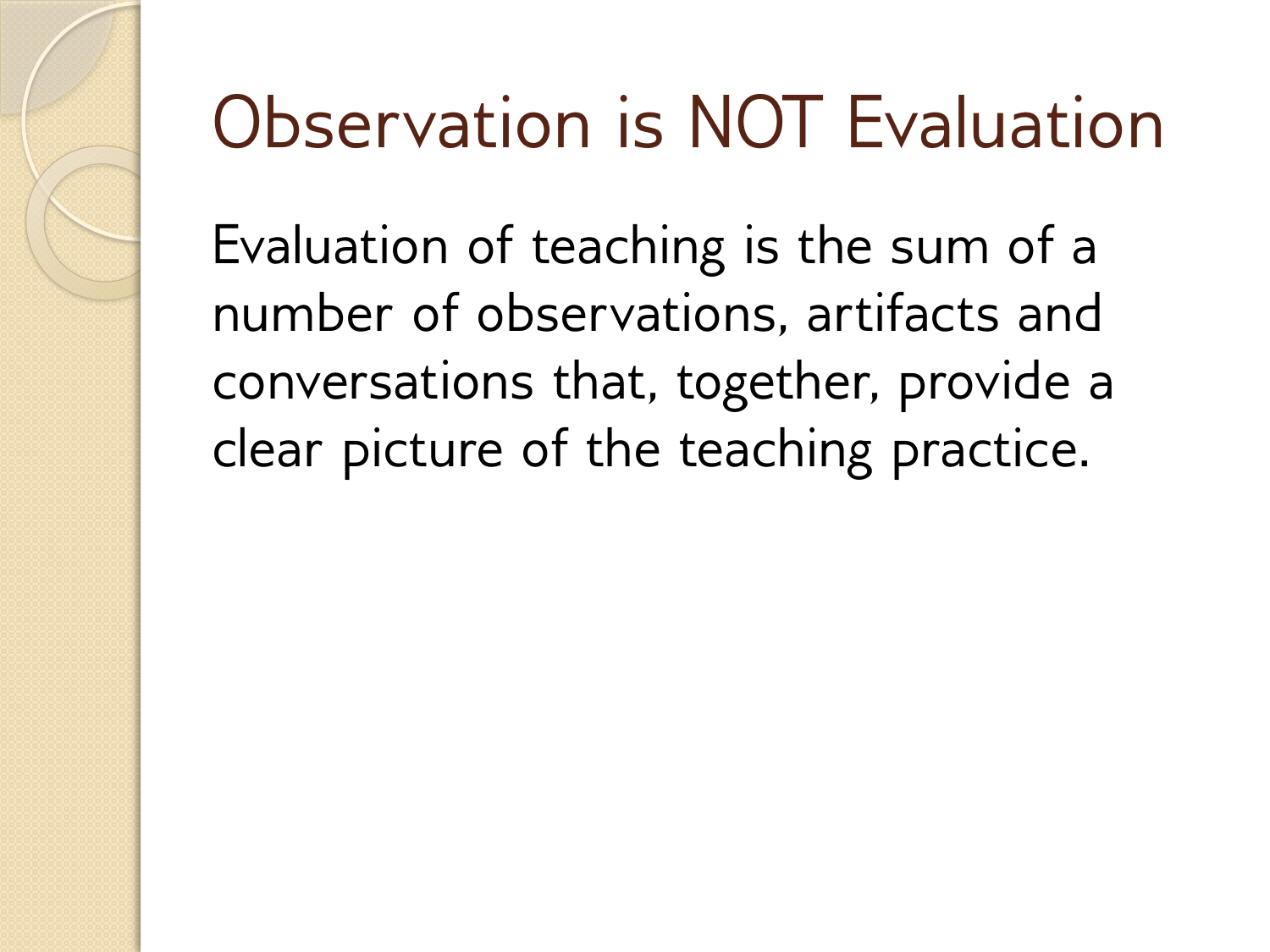

# Observation is NOT Evaluation
Evaluation of teaching is the sum of a number of observations, artifacts and conversations that, together, provide a clear picture of the teaching practice.